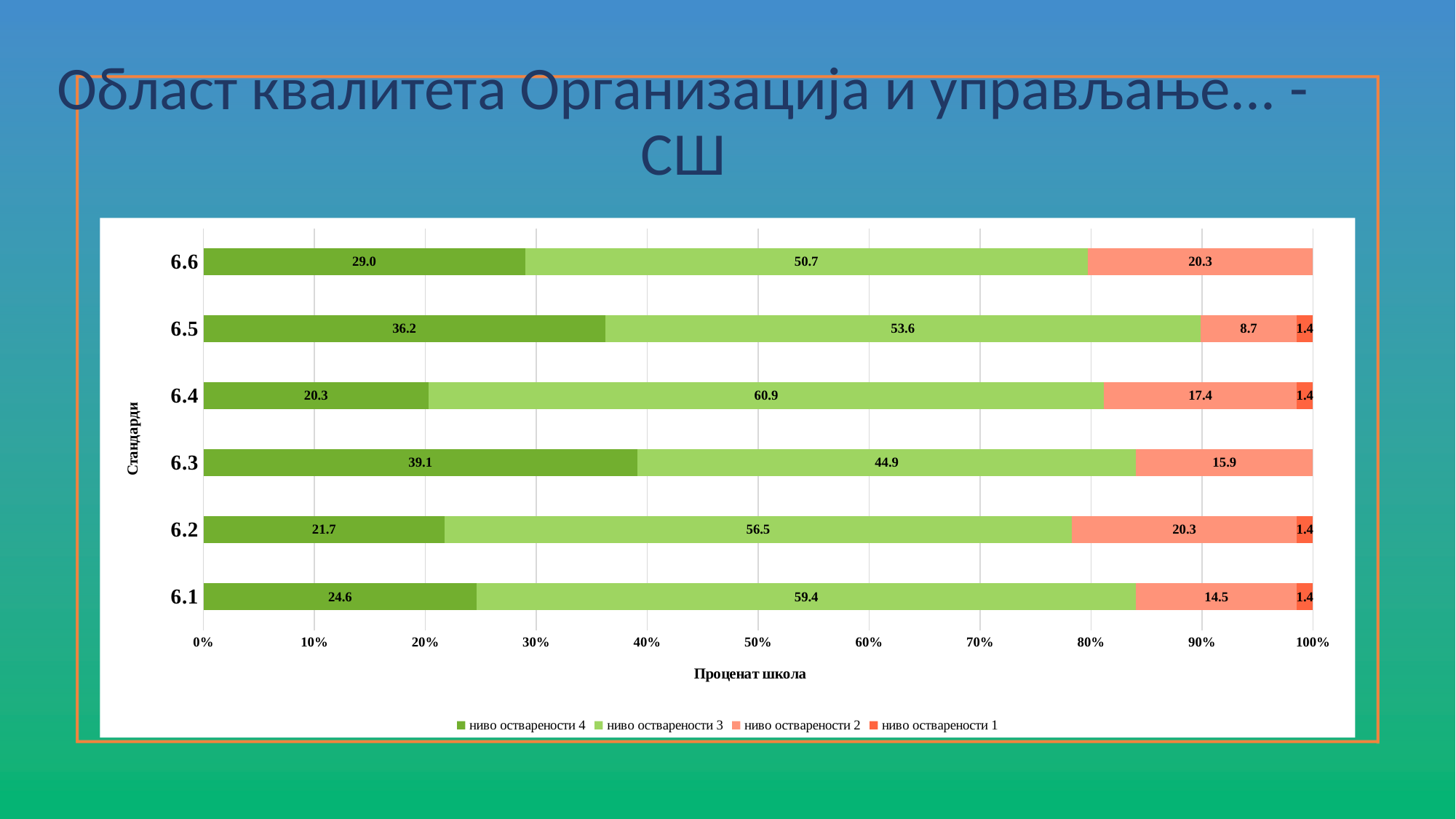

# Област квалитета Организација и управљање... - СШ

### Chart

| Category | ниво остварености 4 | ниво остварености 3 | ниво остварености 2 | ниво остварености 1 |
|---|---|---|---|---|
| 6.1 | 24.637681159420293 | 59.42028985507246 | 14.492753623188406 | 1.4492753623188406 |
| 6.2 | 21.73913043478261 | 56.52173913043478 | 20.28985507246377 | 1.4492753623188406 |
| 6.3 | 39.130434782608695 | 44.927536231884055 | 15.942028985507244 | 0.0 |
| 6.4 | 20.28985507246377 | 60.86956521739131 | 17.391304347826086 | 1.4492753623188406 |
| 6.5 | 36.231884057971016 | 53.62318840579711 | 8.695652173913043 | 1.4492753623188406 |
| 6.6 | 28.985507246376812 | 50.72463768115942 | 20.28985507246377 | 0.0 |